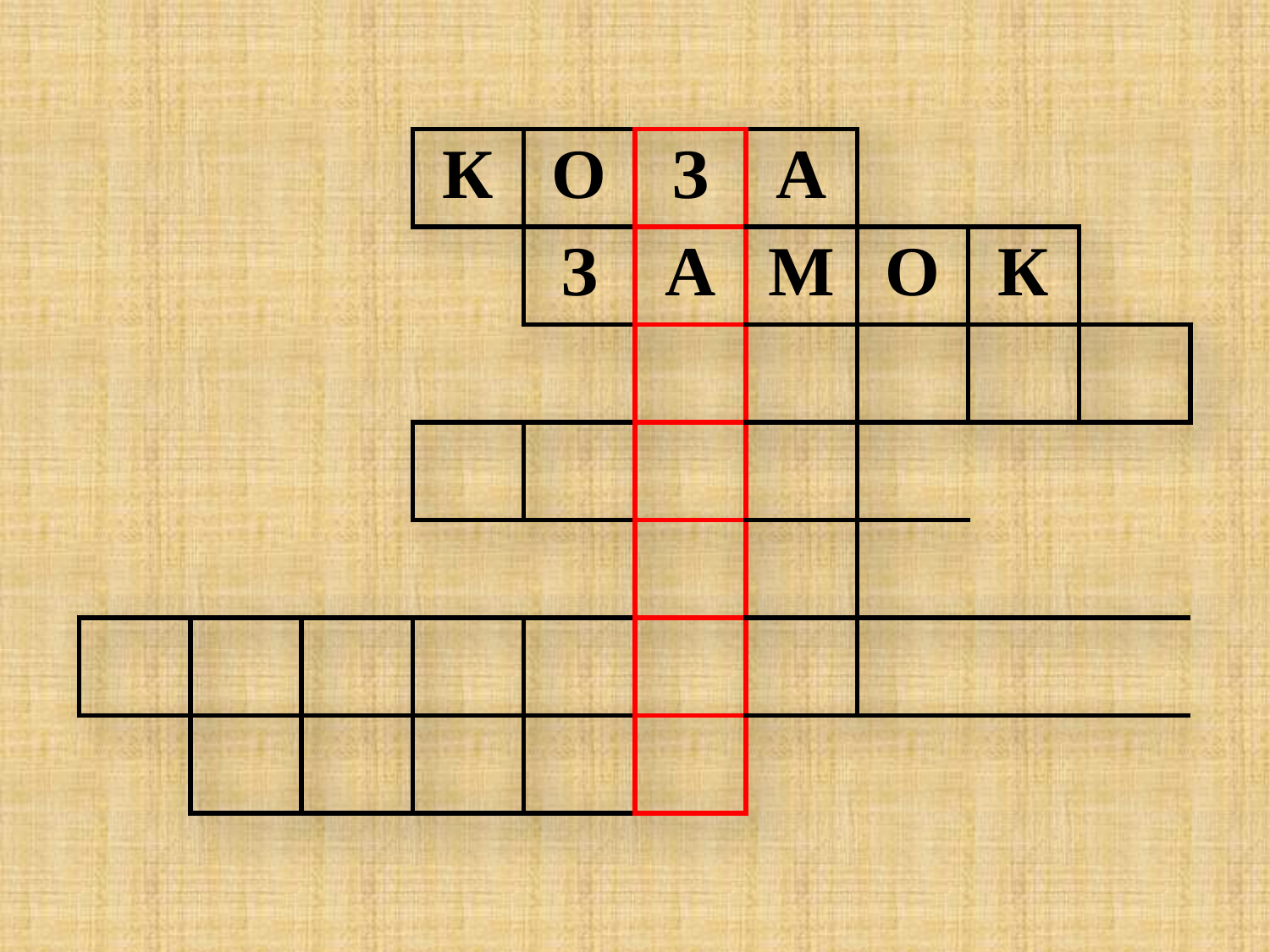

|  |  |  | К | О | З | А |  |  |  |
| --- | --- | --- | --- | --- | --- | --- | --- | --- | --- |
|  |  |  |  | З | А | М | О | К |  |
|  |  |  |  |  |  |  |  |  |  |
|  |  |  |  |  |  |  |  |  |  |
|  |  |  |  |  |  |  |  |  |  |
|  |  |  |  |  |  |  |  |  |  |
|  |  |  |  |  |  |  |  |  |  |